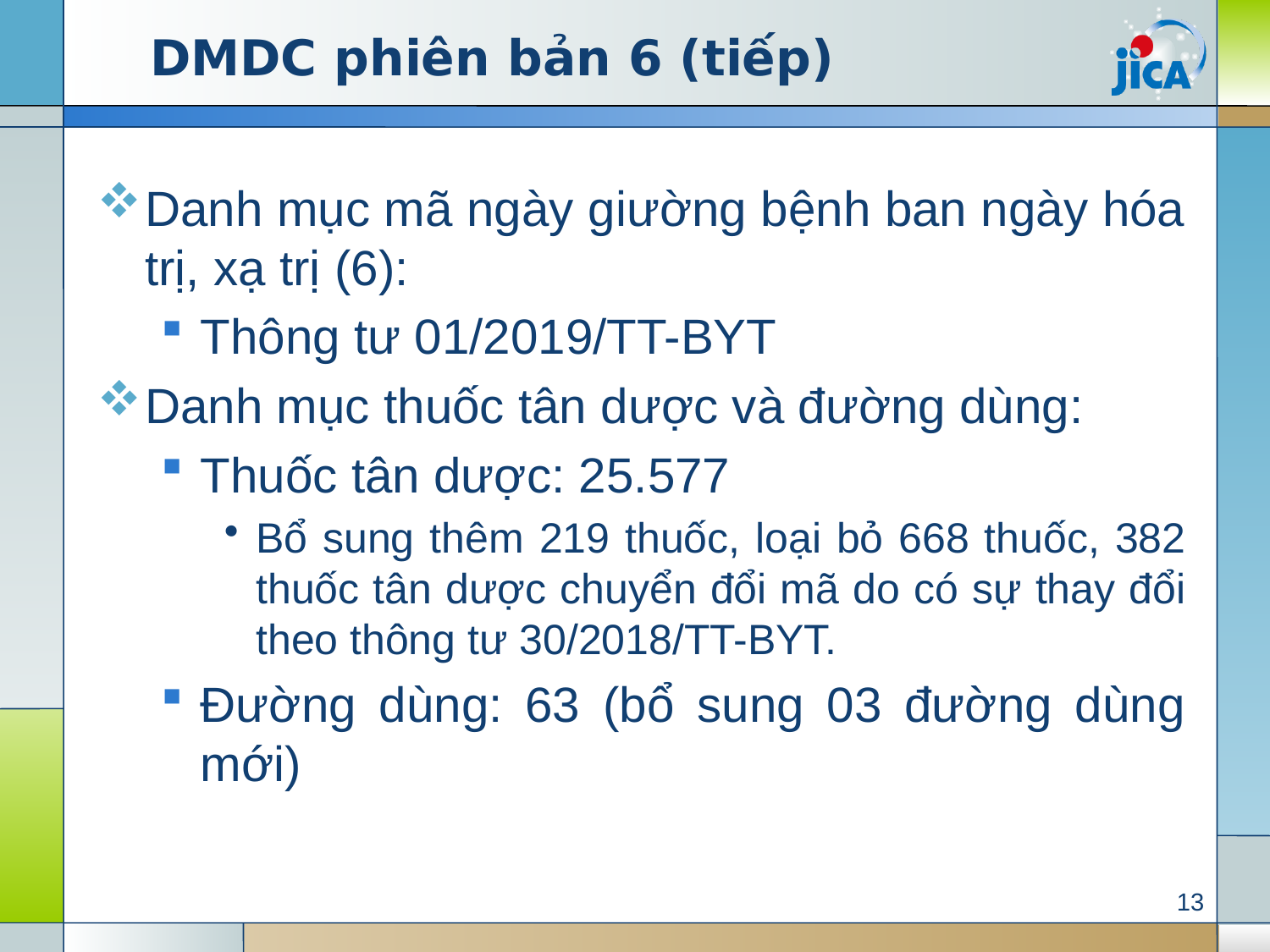

# DMDC phiên bản 6 (tiếp)
Danh mục mã ngày giường bệnh ban ngày hóa trị, xạ trị (6):
Thông tư 01/2019/TT-BYT
Danh mục thuốc tân dược và đường dùng:
Thuốc tân dược: 25.577
Bổ sung thêm 219 thuốc, loại bỏ 668 thuốc, 382 thuốc tân dược chuyển đổi mã do có sự thay đổi theo thông tư 30/2018/TT-BYT.
Đường dùng: 63 (bổ sung 03 đường dùng mới)
13